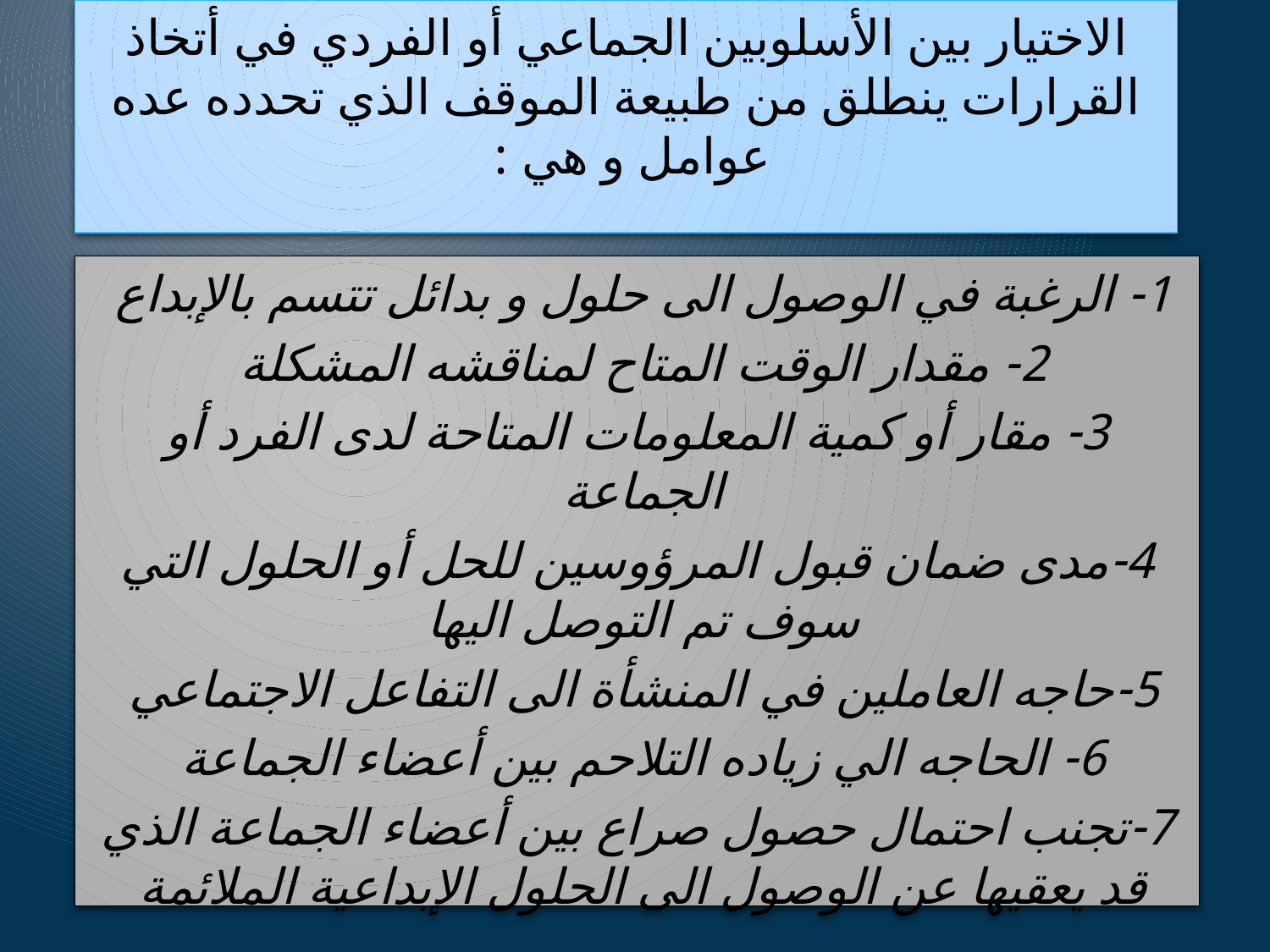

# الاختيار بين الأسلوبين الجماعي أو الفردي في أتخاذ القرارات ينطلق من طبيعة الموقف الذي تحدده عده عوامل و هي :
1- الرغبة في الوصول الى حلول و بدائل تتسم بالإبداع
2- مقدار الوقت المتاح لمناقشه المشكلة
3- مقار أو كمية المعلومات المتاحة لدى الفرد أو الجماعة
4-مدى ضمان قبول المرؤوسين للحل أو الحلول التي سوف تم التوصل اليها
5-حاجه العاملين في المنشأة الى التفاعل الاجتماعي
6- الحاجه الي زياده التلاحم بين أعضاء الجماعة
7-تجنب احتمال حصول صراع بين أعضاء الجماعة الذي قد يعقيها عن الوصول الى الحلول الإبداعية الملائمة